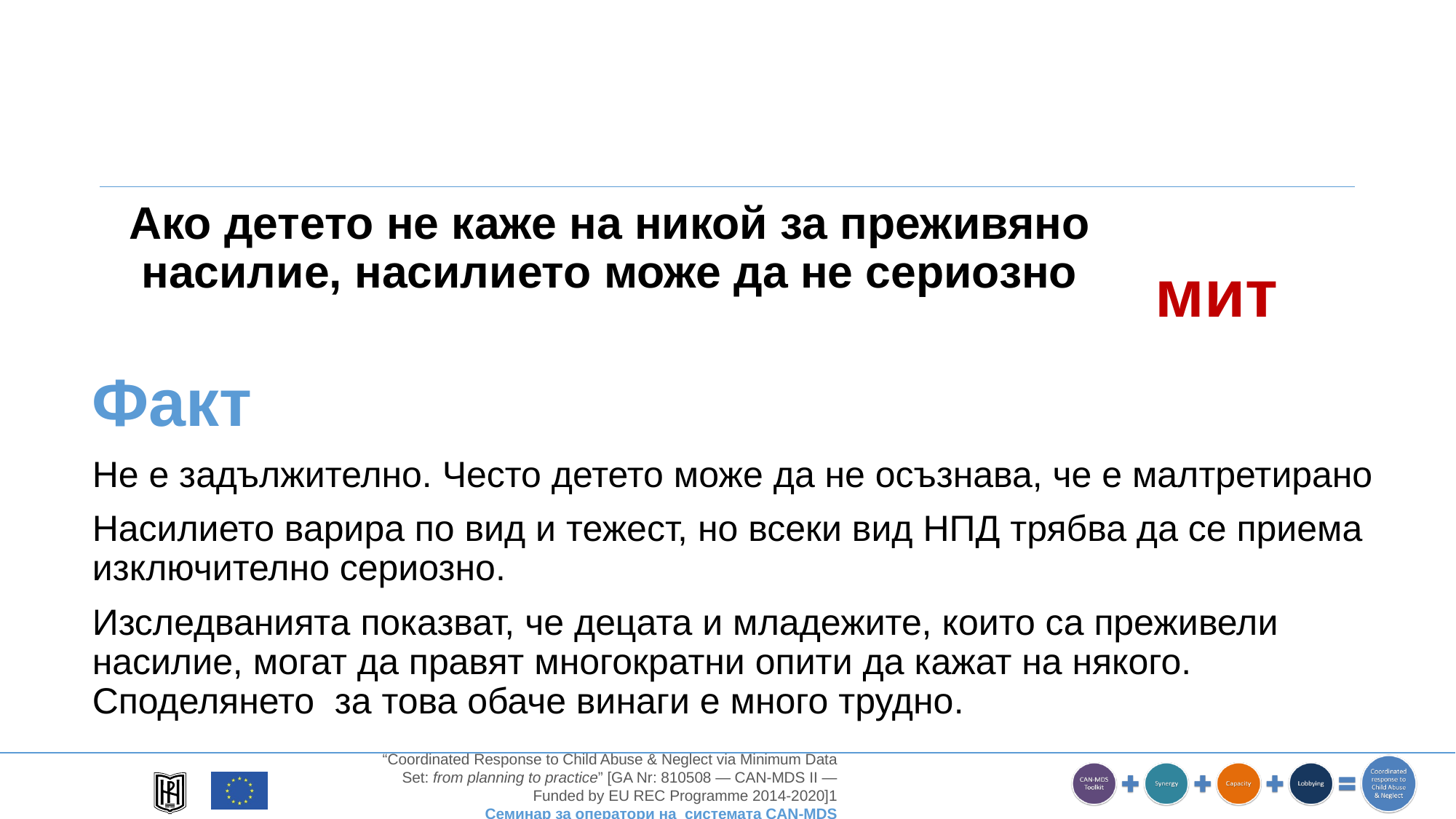

Ако детето не каже на никой за преживяно насилие, насилието може да не сериозно
мит
Факт
Не е задължително. Често детето може да не осъзнава, че е малтретирано
Насилието варира по вид и тежест, но всеки вид НПД трябва да се приема изключително сериозно.
Изследванията показват, че децата и младежите, които са преживели насилие, могат да правят многократни опити да кажат на някого. Споделянето  за това обаче винаги е много трудно.